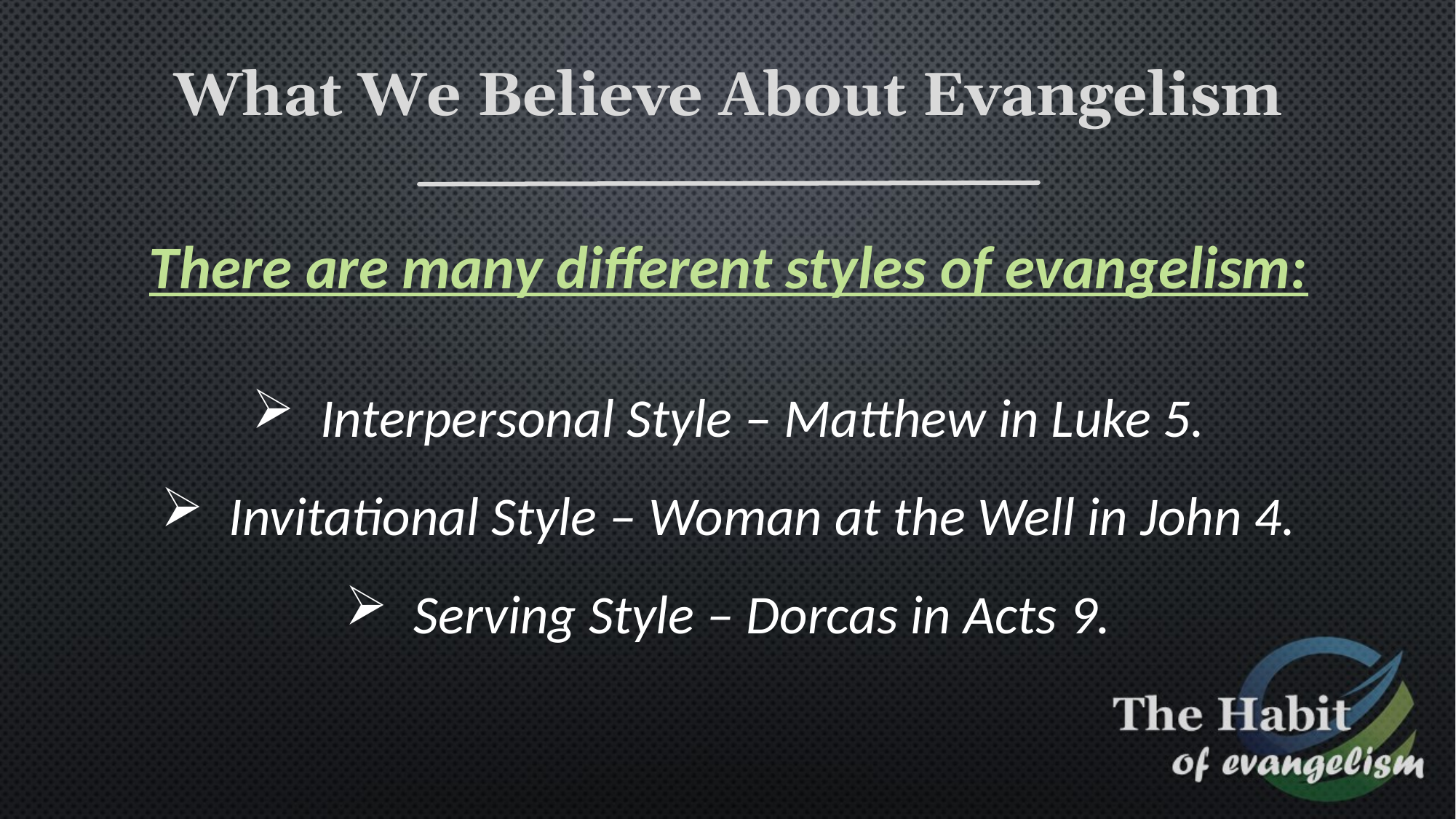

What We Believe About Evangelism
There are many different styles of evangelism:
Interpersonal Style – Matthew in Luke 5.
Invitational Style – Woman at the Well in John 4.
Serving Style – Dorcas in Acts 9.